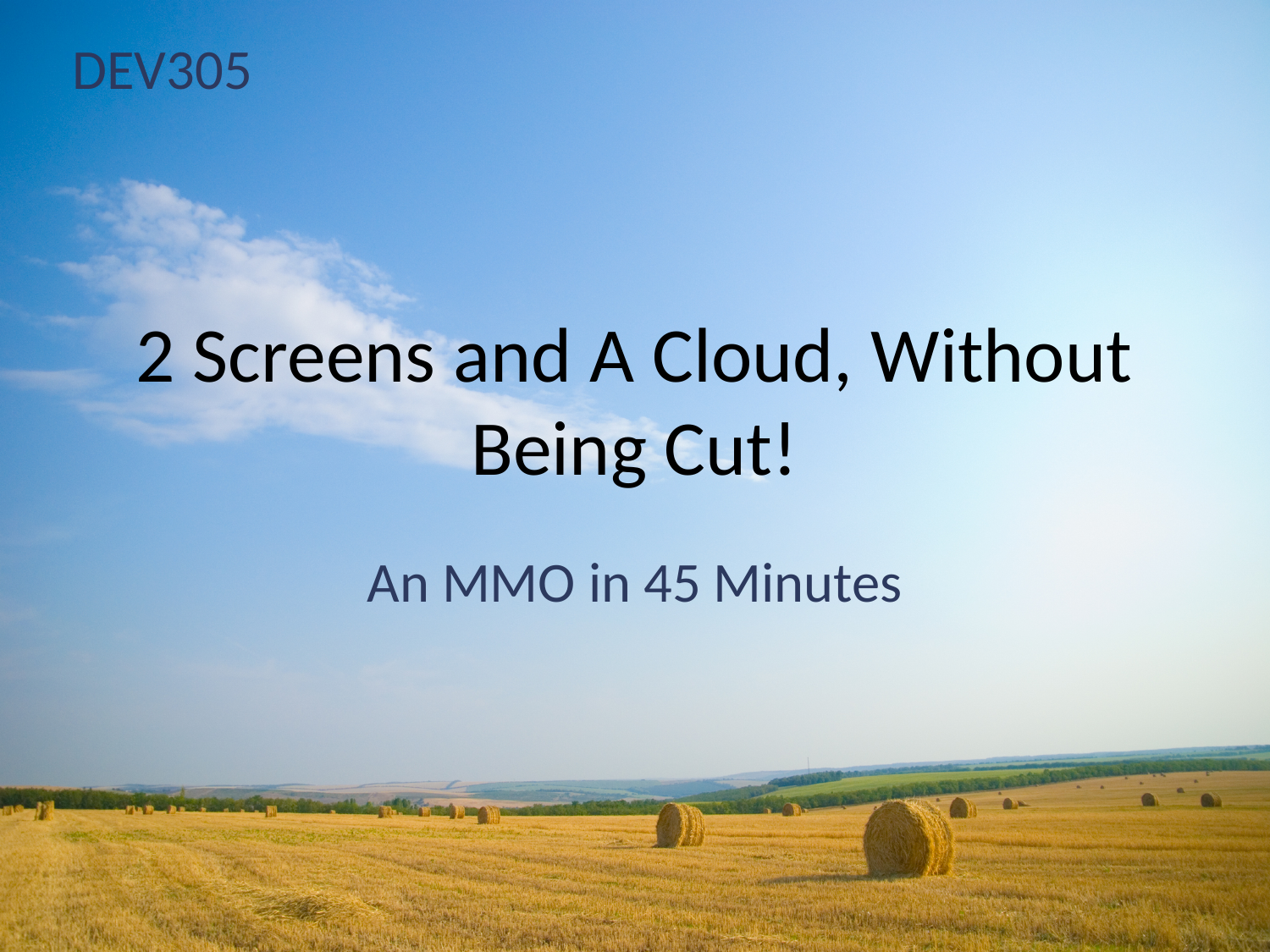

DEV305
# 2 Screens and A Cloud, Without Being Cut!
An MMO in 45 Minutes